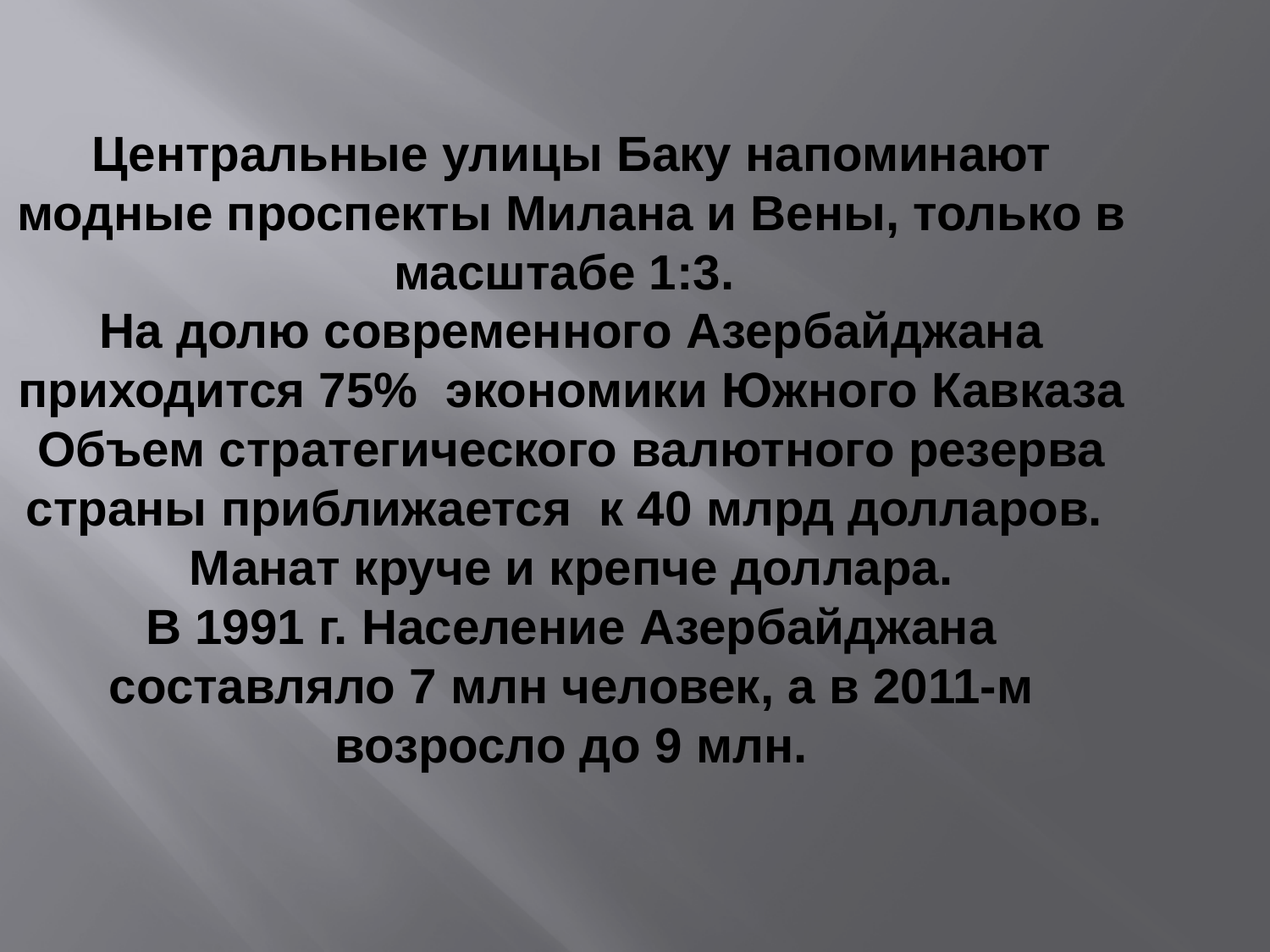

# Центральные улицы Баку напоминают модные проспекты Милана и Вены, только в масштабе 1:3. На долю современного Азербайджана приходится 75%  экономики Южного Кавказа Объем стратегического валютного резерва страны приближается  к 40 млрд долларов. Манат круче и крепче доллара. В 1991 г. Население Азербайджана составляло 7 млн человек, а в 2011-м возросло до 9 млн.